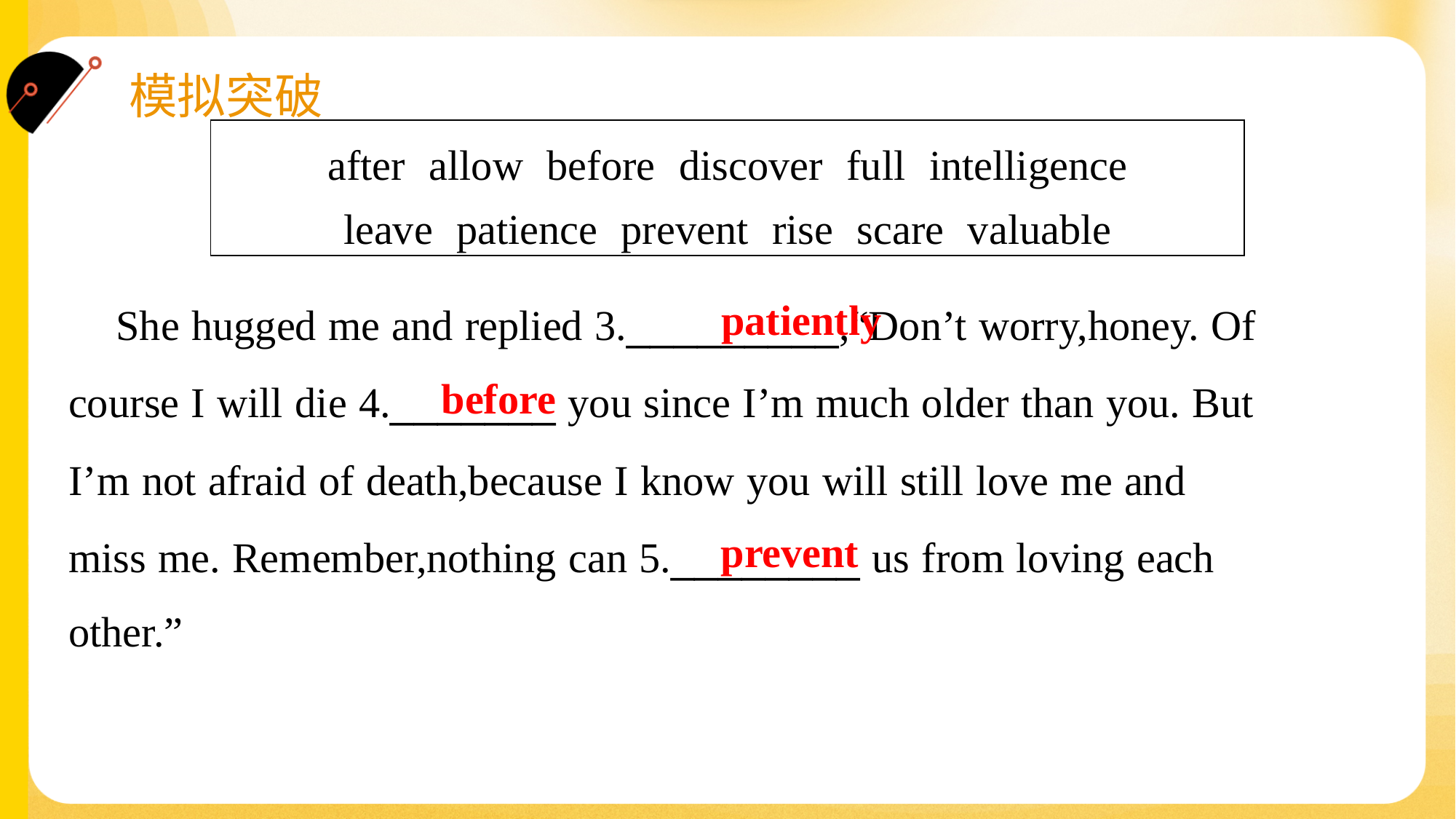

| after allow before discover full intelligence leave patience prevent rise scare valuable |
| --- |
patiently
    She hugged me and replied 3._________,“Don’t worry,honey. Of
course I will die 4._______ you since I’m much older than you. But
I’m not afraid of death,because I know you will still love me and
miss me. Remember,nothing can 5.________ us from loving each
other.”#1.1.2
before
prevent